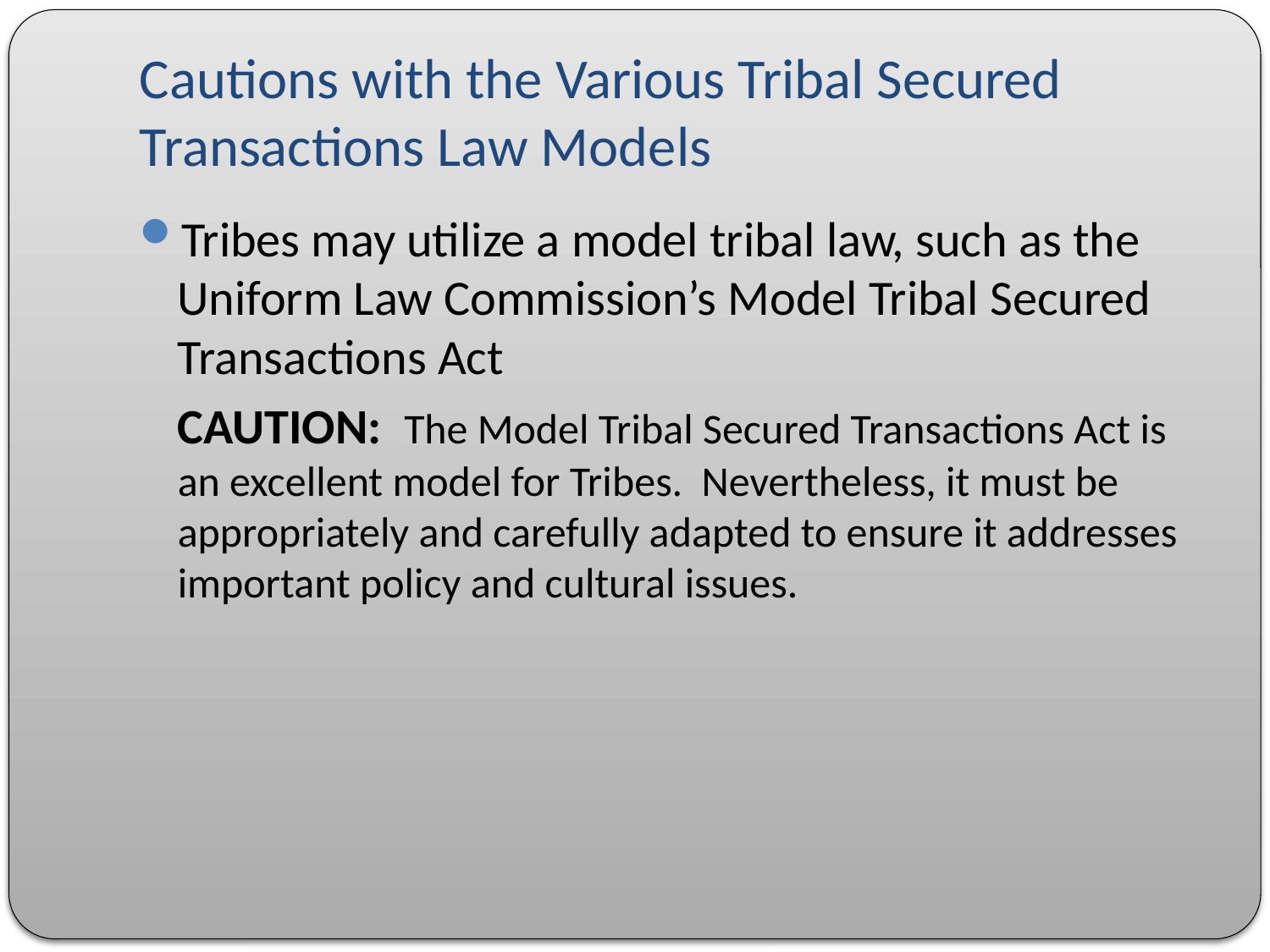

# Cautions with the Various Tribal Secured Transactions Law Models
Tribes may utilize a model tribal law, such as the Uniform Law Commission’s Model Tribal Secured Transactions Act
	CAUTION:  The Model Tribal Secured Transactions Act is an excellent model for Tribes.  Nevertheless, it must be appropriately and carefully adapted to ensure it addresses important policy and cultural issues.